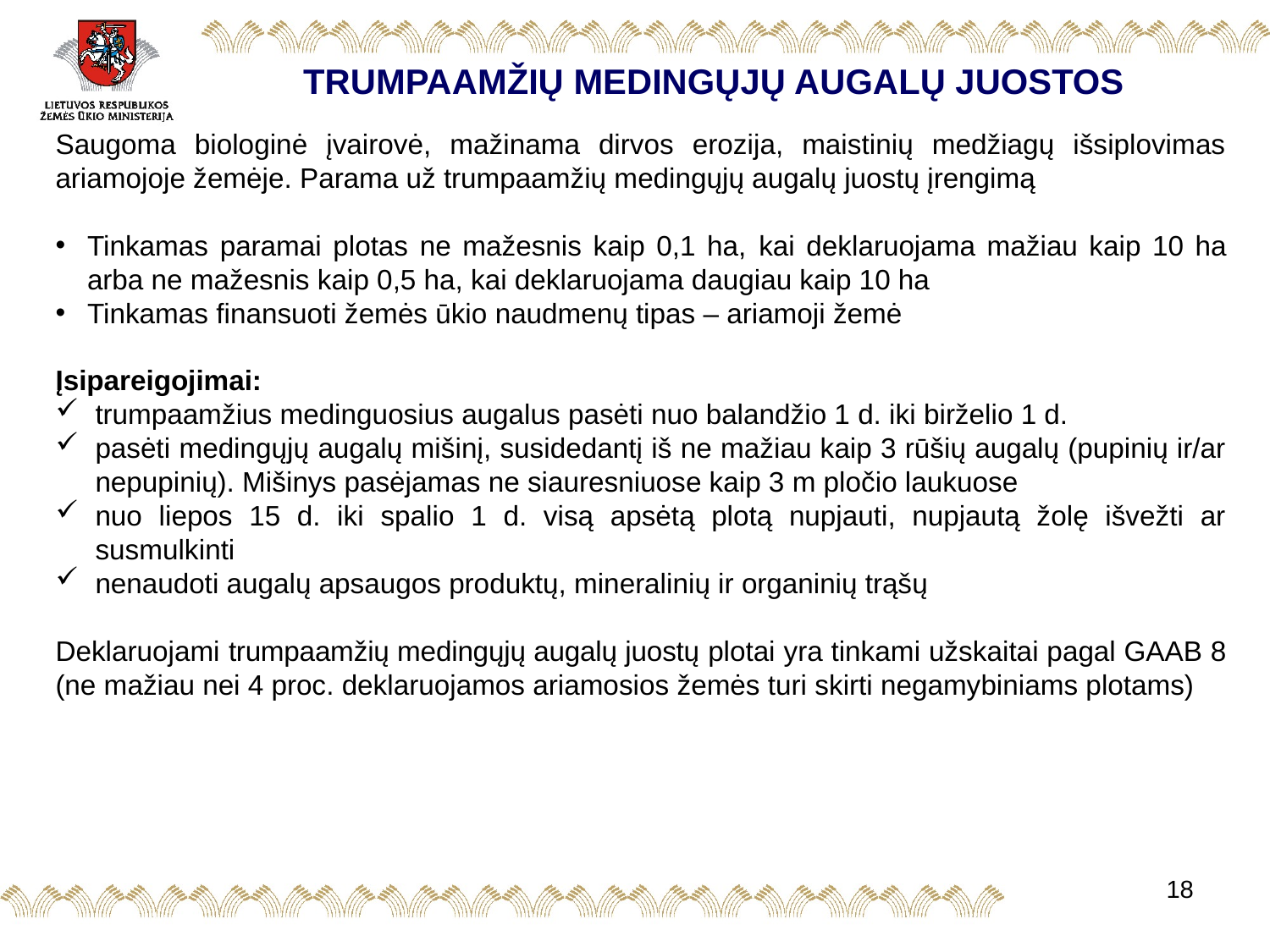

TRUMPAAMŽIŲ MEDINGŲJŲ AUGALŲ JUOSTOS
Saugoma biologinė įvairovė, mažinama dirvos erozija, maistinių medžiagų išsiplovimas ariamojoje žemėje. Parama už trumpaamžių medingųjų augalų juostų įrengimą

Tinkamas paramai plotas ne mažesnis kaip 0,1 ha, kai deklaruojama mažiau kaip 10 ha arba ne mažesnis kaip 0,5 ha, kai deklaruojama daugiau kaip 10 ha
Tinkamas finansuoti žemės ūkio naudmenų tipas – ariamoji žemė

Įsipareigojimai:​
trumpaamžius medinguosius augalus pasėti nuo balandžio 1 d. iki birželio 1 d.
pasėti medingųjų augalų mišinį, susidedantį iš ne mažiau kaip 3 rūšių augalų (pupinių ir/ar nepupinių). Mišinys pasėjamas ne siauresniuose kaip 3 m pločio laukuose
nuo liepos 15 d. iki spalio 1 d. visą apsėtą plotą nupjauti, nupjautą žolę išvežti ar susmulkinti
nenaudoti augalų apsaugos produktų, mineralinių ir organinių trąšų

Deklaruojami trumpaamžių medingųjų augalų juostų plotai yra tinkami užskaitai pagal GAAB 8 (ne mažiau nei 4 proc. deklaruojamos ariamosios žemės turi skirti negamybiniams plotams)
18